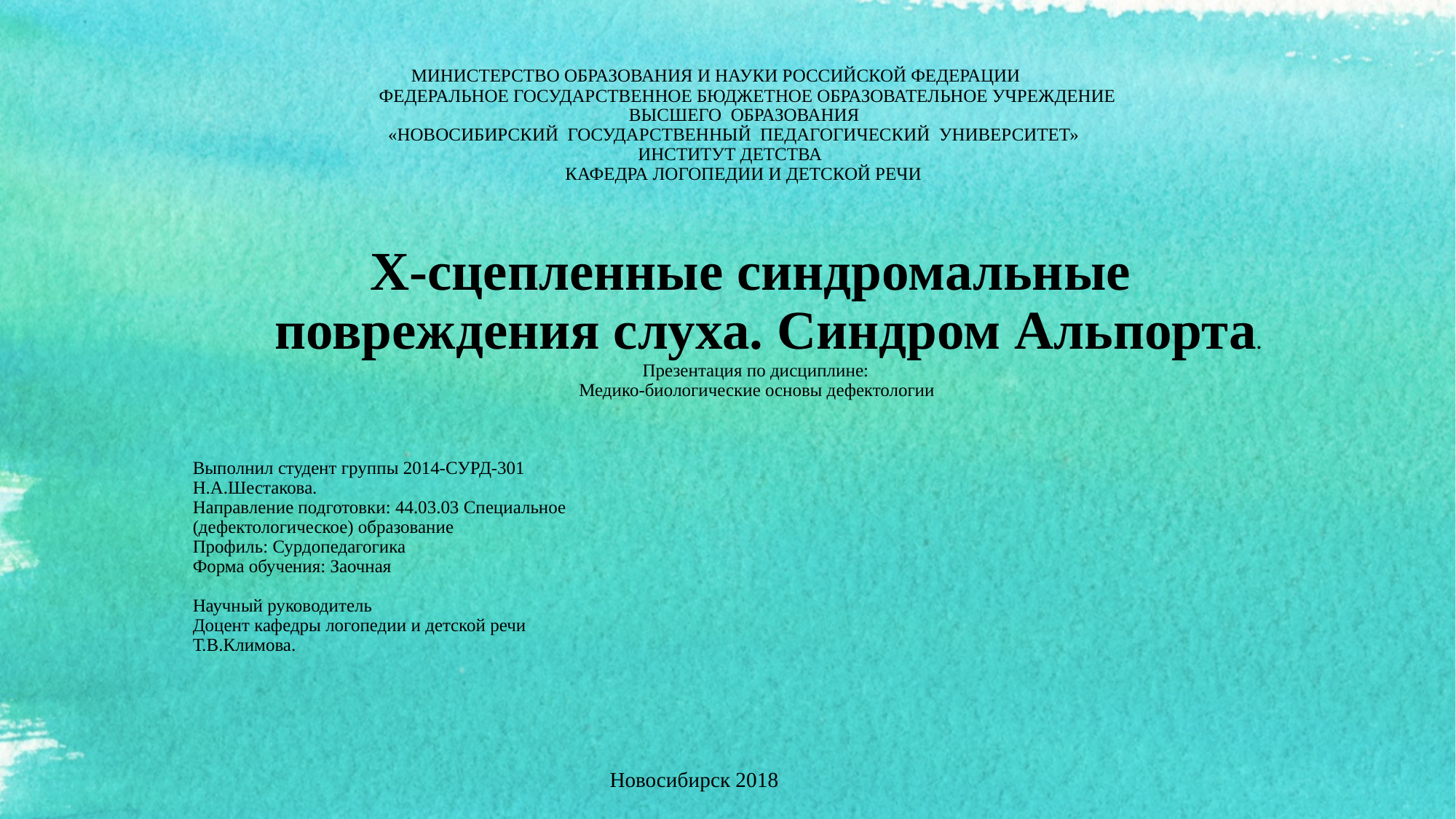

# МИНИСТЕРСТВО ОБРАЗОВАНИЯ И НАУКИ РОССИЙСКОЙ ФЕДЕРАЦИИ ФЕДЕРАЛЬНОЕ ГОСУДАРСТВЕННОЕ БЮДЖЕТНОЕ ОБРАЗОВАТЕЛЬНОЕ УЧРЕЖДЕНИЕ ВЫСШЕГО  ОБРАЗОВАНИЯ «НОВОСИБИРСКИЙ  ГОСУДАРСТВЕННЫЙ  ПЕДАГОГИЧЕСКИЙ  УНИВЕРСИТЕТ» ИНСТИТУТ ДЕТСТВА КАФЕДРА ЛОГОПЕДИИ И ДЕТСКОЙ РЕЧИ       Х-сцепленные синдромальные                повреждения слуха. Синдром Альпорта. Презентация по дисциплине: Медико-биологические основы дефектологии     Выполнил студент группы 2014-СУРД-301 Н.А.Шестакова. Направление подготовки: 44.03.03 Специальное (дефектологическое) образование Профиль: Сурдопедагогика Форма обучения: Заочная   Научный руководитель Доцент кафедры логопедии и детской речи Т.В.Климова.
Новосибирск 2018